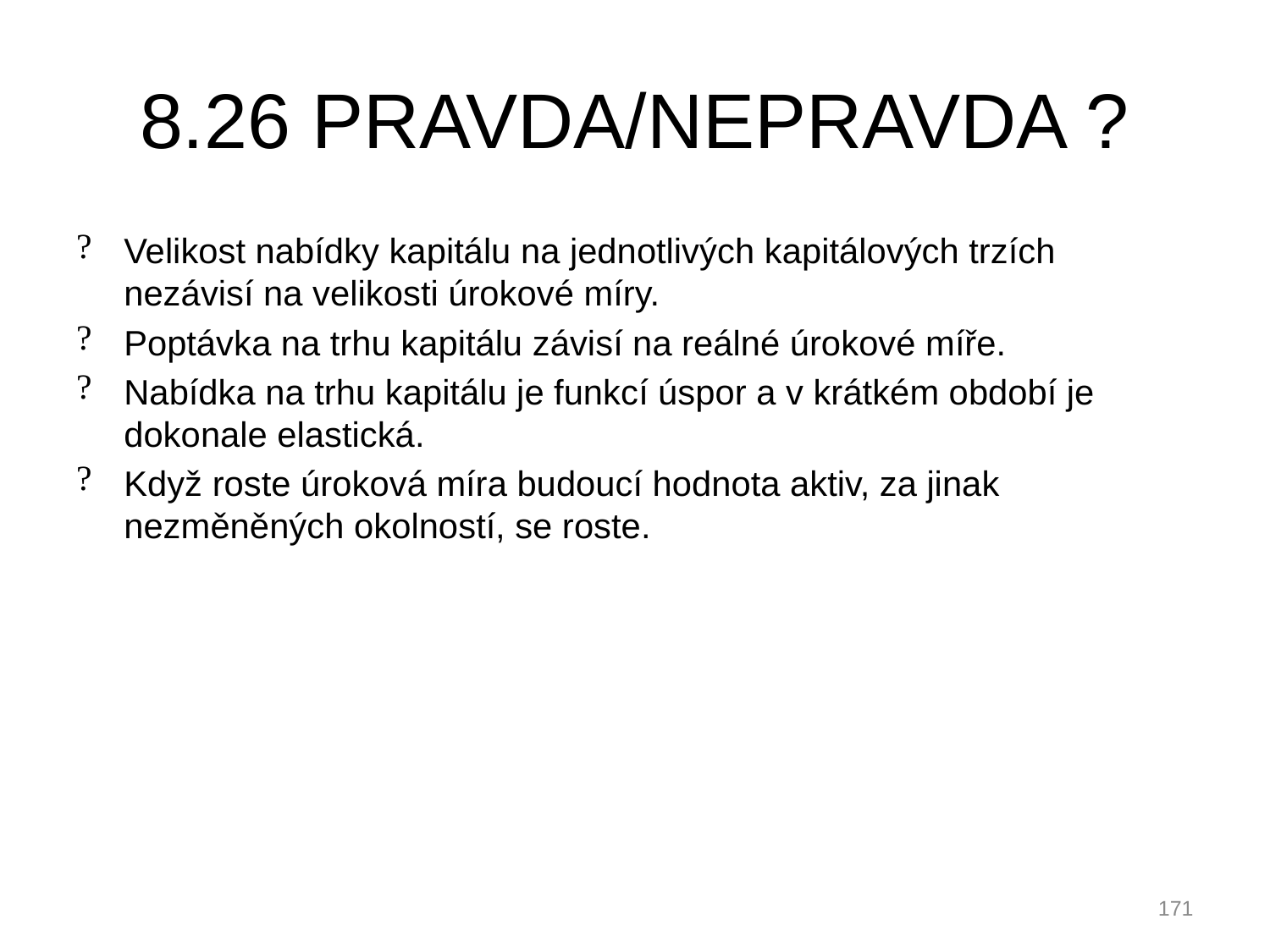

# 8.26 PRAVDA/NEPRAVDA ?
Velikost nabídky kapitálu na jednotlivých kapitálových trzích nezávisí na velikosti úrokové míry.
Poptávka na trhu kapitálu závisí na reálné úrokové míře.
Nabídka na trhu kapitálu je funkcí úspor a v krátkém období je dokonale elastická.
Když roste úroková míra budoucí hodnota aktiv, za jinak nezměněných okolností, se roste.
171